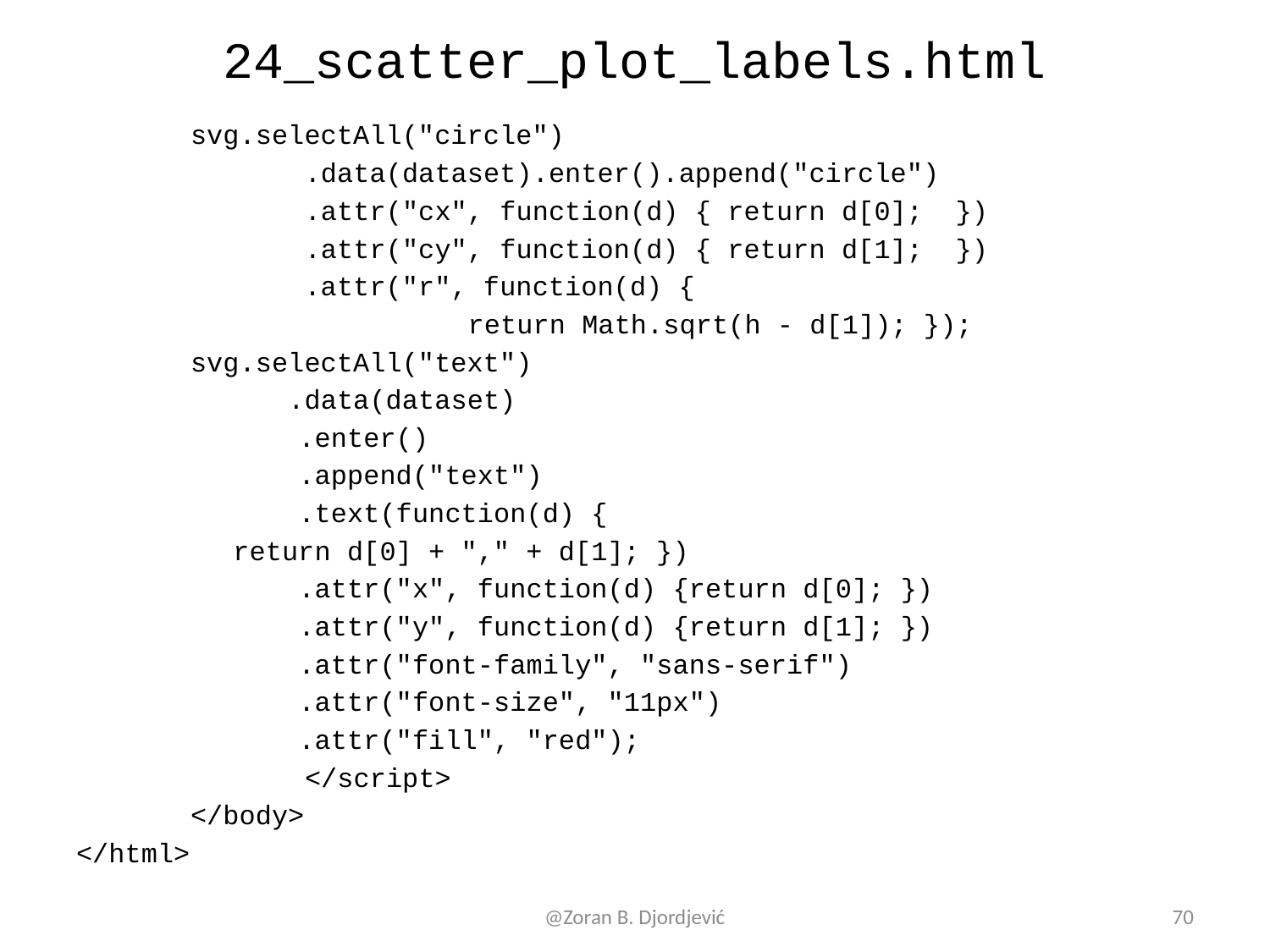

# 24_scatter_plot_labels.html
	svg.selectAll("circle")
	       .data(dataset).enter().append("circle")
	       .attr("cx", function(d) { return d[0];  })
	       .attr("cy", function(d) { return d[1];  })
              .attr("r", function(d) {
			   return Math.sqrt(h - d[1]); });
	svg.selectAll("text")
	      .data(dataset)
	       .enter()
	       .append("text")
	       .text(function(d) {
			   return d[0] + "," + d[1]; })
	       .attr("x", function(d) {return d[0]; })
	       .attr("y", function(d) {return d[1]; })
	       .attr("font-family", "sans-serif")
	       .attr("font-size", "11px")
	       .attr("fill", "red");
		</script>
	</body>
</html>
@Zoran B. Djordjević
70